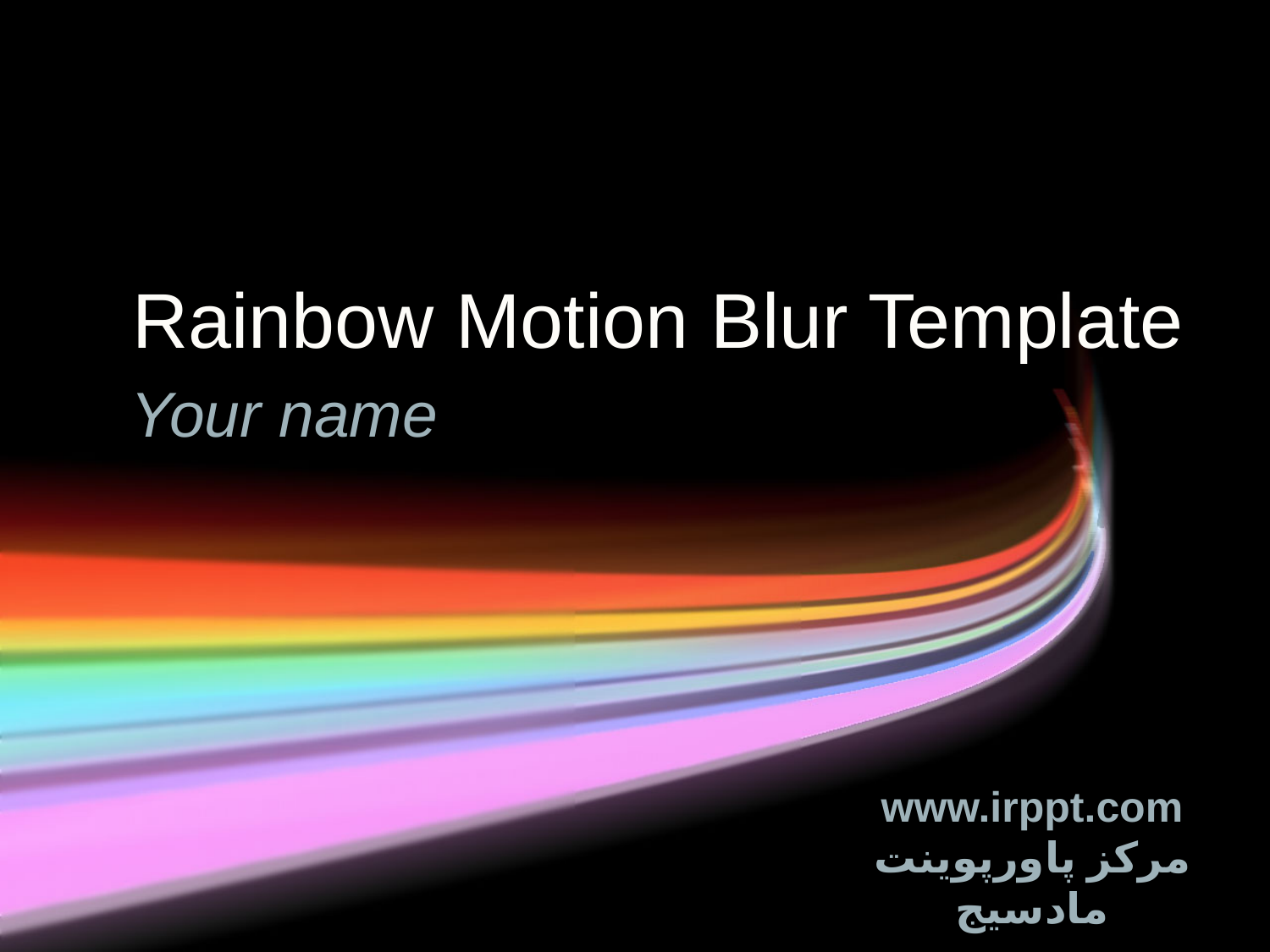

# Rainbow Motion Blur Template
Your name

www.irppt.com
مرکز پاورپوینت مادسیج